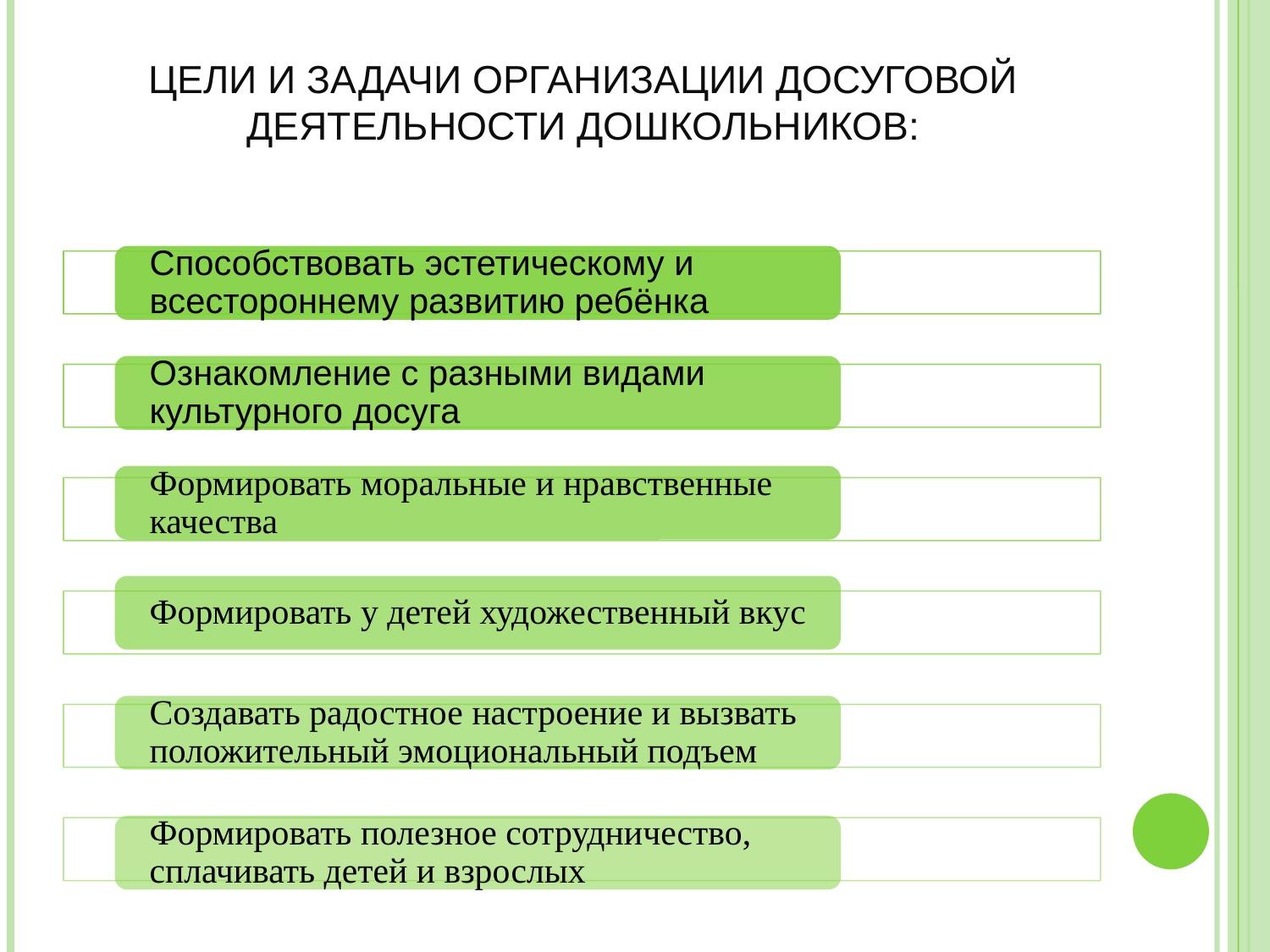

# Цели и задачи организации досуговой деятельности дошкольников:

Способствовать эстетическому и всестороннему развитию ребёнка
Ознакомление с разными видами культурного досуга
Формировать моральные и нравственные качества
Формировать у детей художественный вкус
Создавать радостное настроение и вызвать положительный эмоциональный подъем
Формировать полезное сотрудничество, сплачивать детей и взрослых